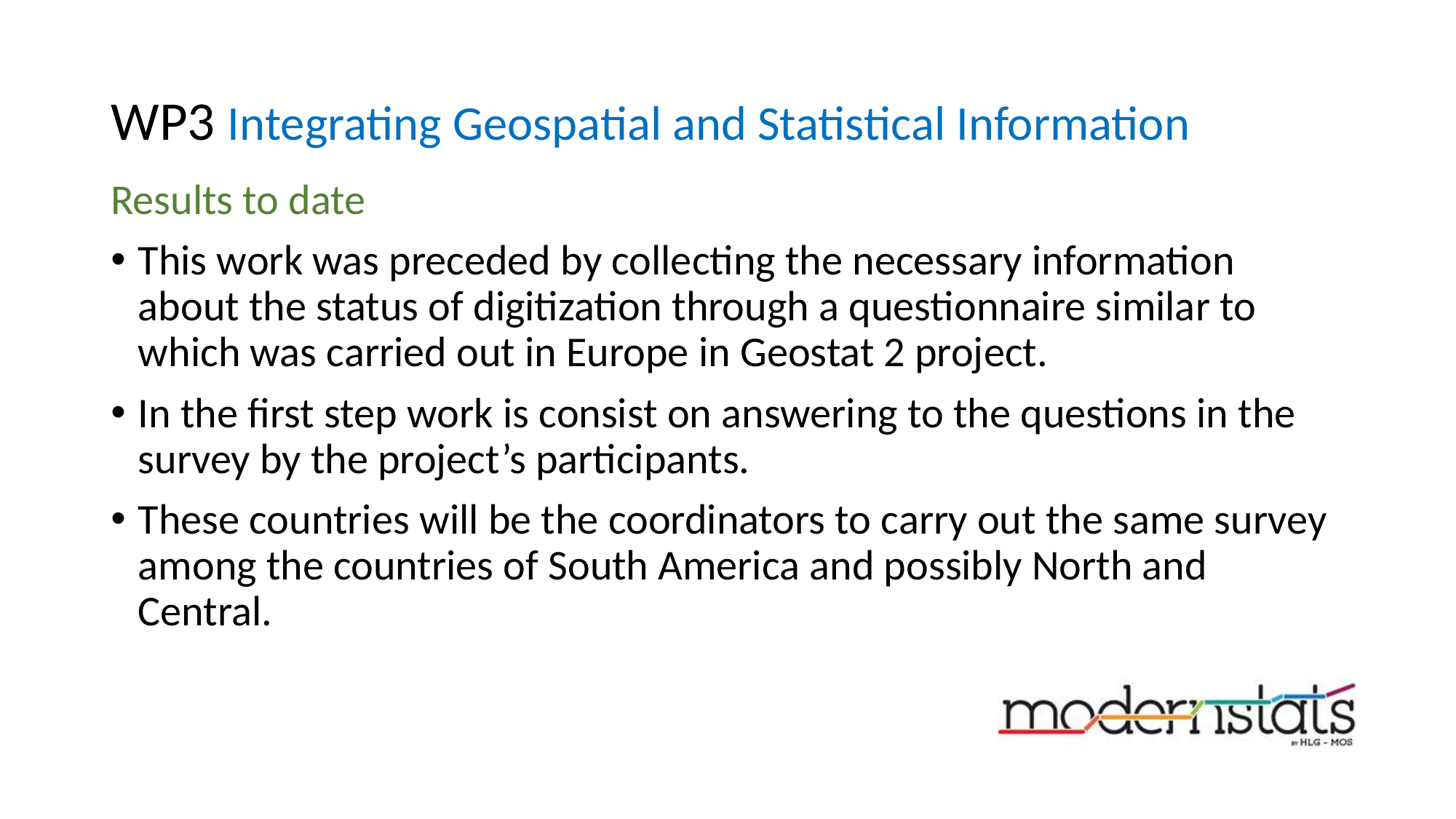

# WP3 Integrating Geospatial and Statistical Information
Results to date
This work was preceded by collecting the necessary information about the status of digitization through a questionnaire similar to which was carried out in Europe in Geostat 2 project.
In the first step work is consist on answering to the questions in the survey by the project’s participants.
These countries will be the coordinators to carry out the same survey among the countries of South America and possibly North and Central.

25